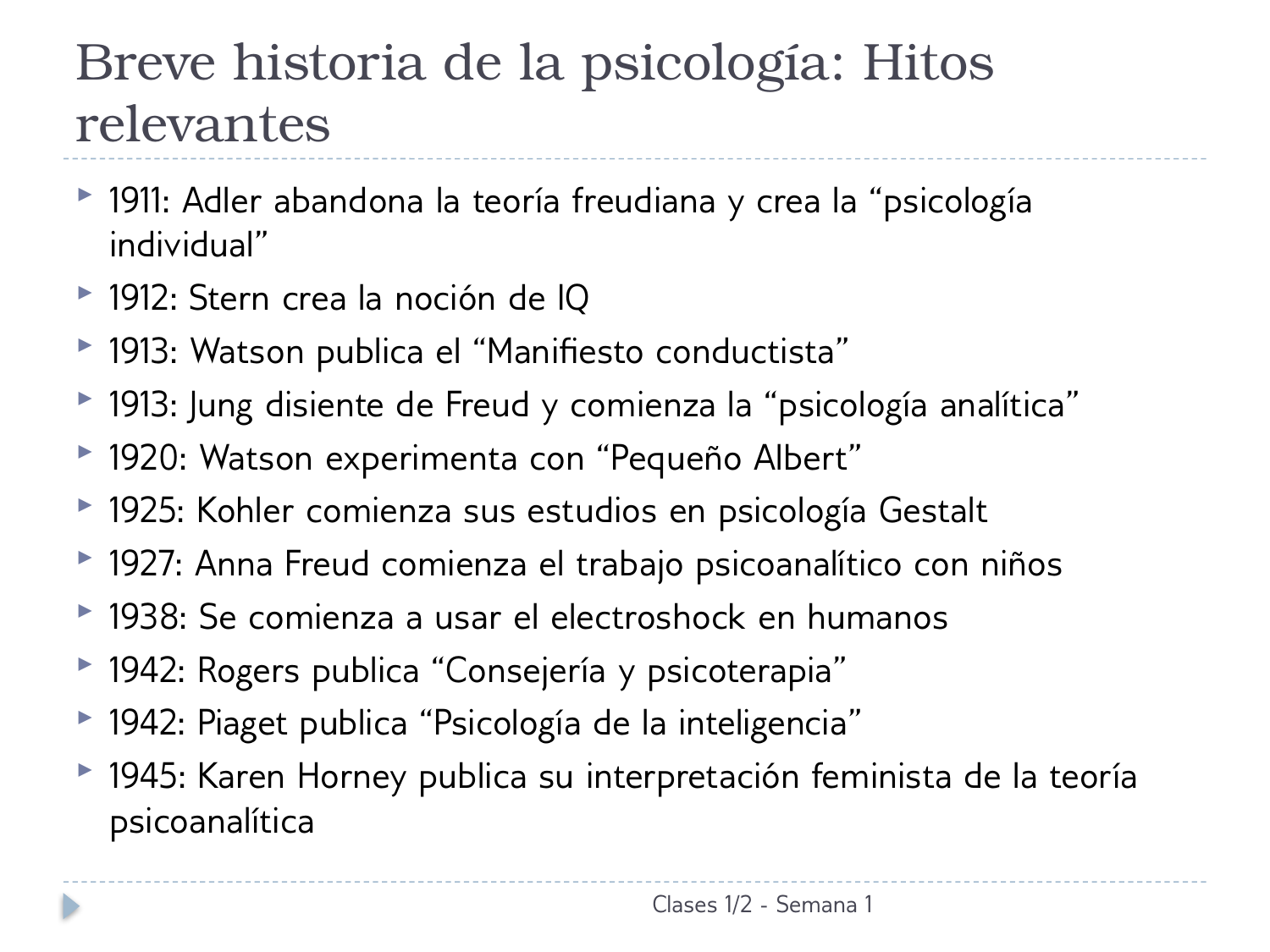

# Breve historia de la psicología: Hitos relevantes
1911: Adler abandona la teoría freudiana y crea la “psicología individual”
1912: Stern crea la noción de IQ
1913: Watson publica el “Manifiesto conductista”
1913: Jung disiente de Freud y comienza la “psicología analítica”
1920: Watson experimenta con “Pequeño Albert”
1925: Kohler comienza sus estudios en psicología Gestalt
1927: Anna Freud comienza el trabajo psicoanalítico con niños
1938: Se comienza a usar el electroshock en humanos
1942: Rogers publica “Consejería y psicoterapia”
1942: Piaget publica “Psicología de la inteligencia”
1945: Karen Horney publica su interpretación feminista de la teoría psicoanalítica
Clases 1/2 - Semana 1